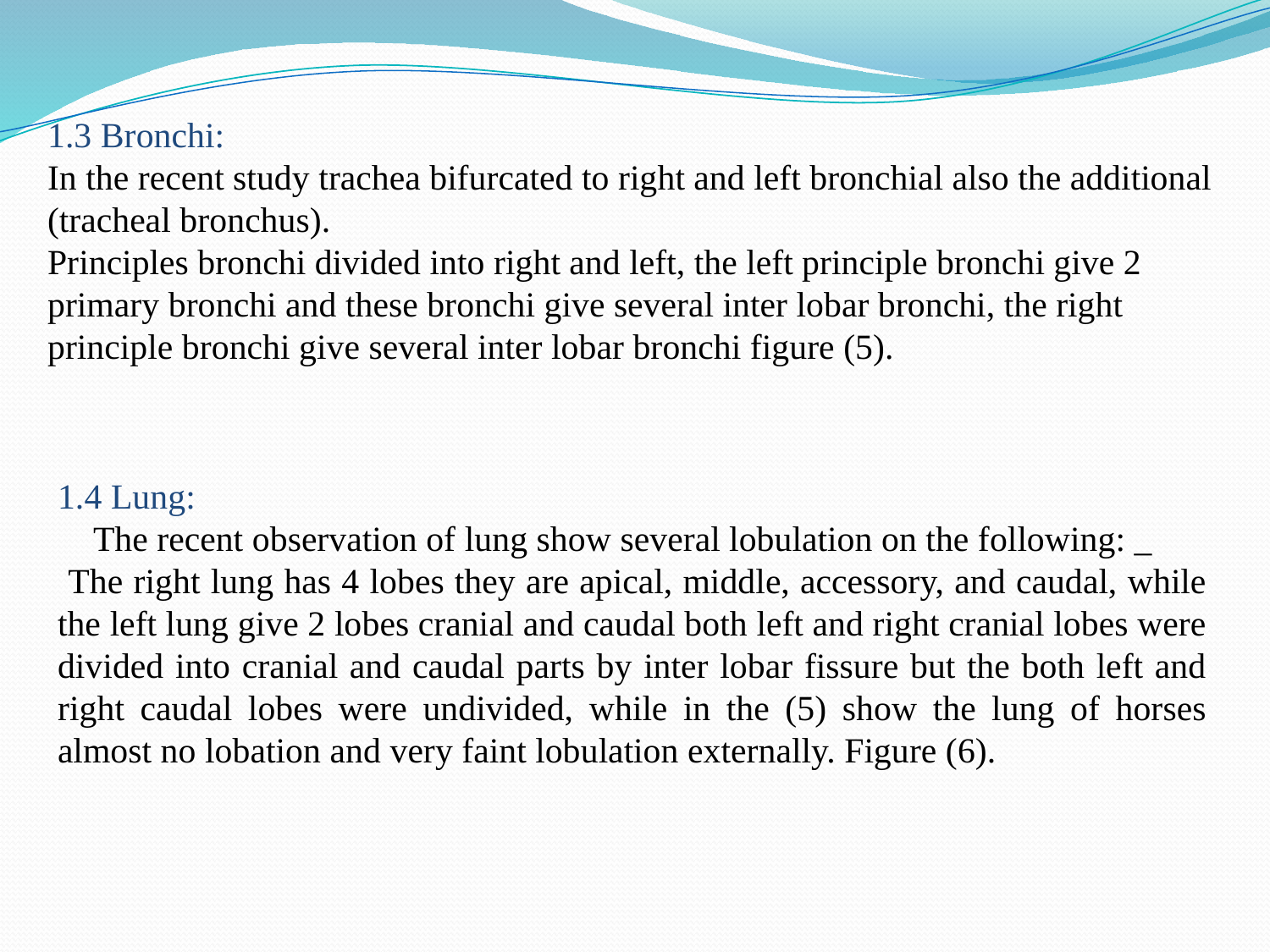

1.3 Bronchi:
In the recent study trachea bifurcated to right and left bronchial also the additional (tracheal bronchus).
Principles bronchi divided into right and left, the left principle bronchi give 2 primary bronchi and these bronchi give several inter lobar bronchi, the right principle bronchi give several inter lobar bronchi figure (5).
1.4 Lung:
    The recent observation of lung show several lobulation on the following: _
 The right lung has 4 lobes they are apical, middle, accessory, and caudal, while the left lung give 2 lobes cranial and caudal both left and right cranial lobes were divided into cranial and caudal parts by inter lobar fissure but the both left and right caudal lobes were undivided, while in the (5) show the lung of horses almost no lobation and very faint lobulation externally. Figure (6).